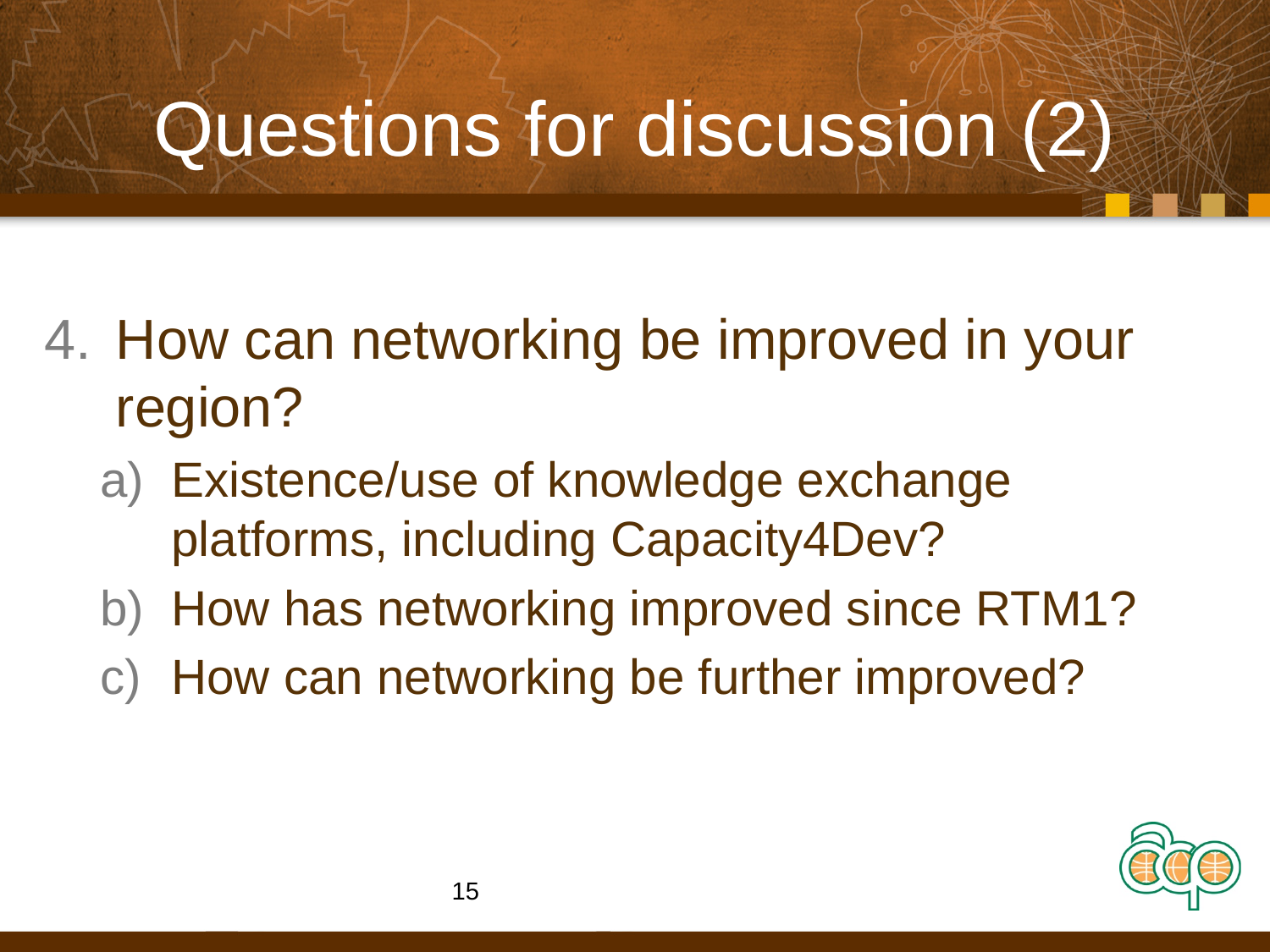

# Questions for discussion (2)
How can networking be improved in your region?
Existence/use of knowledge exchange platforms, including Capacity4Dev?
How has networking improved since RTM1?
How can networking be further improved?

15